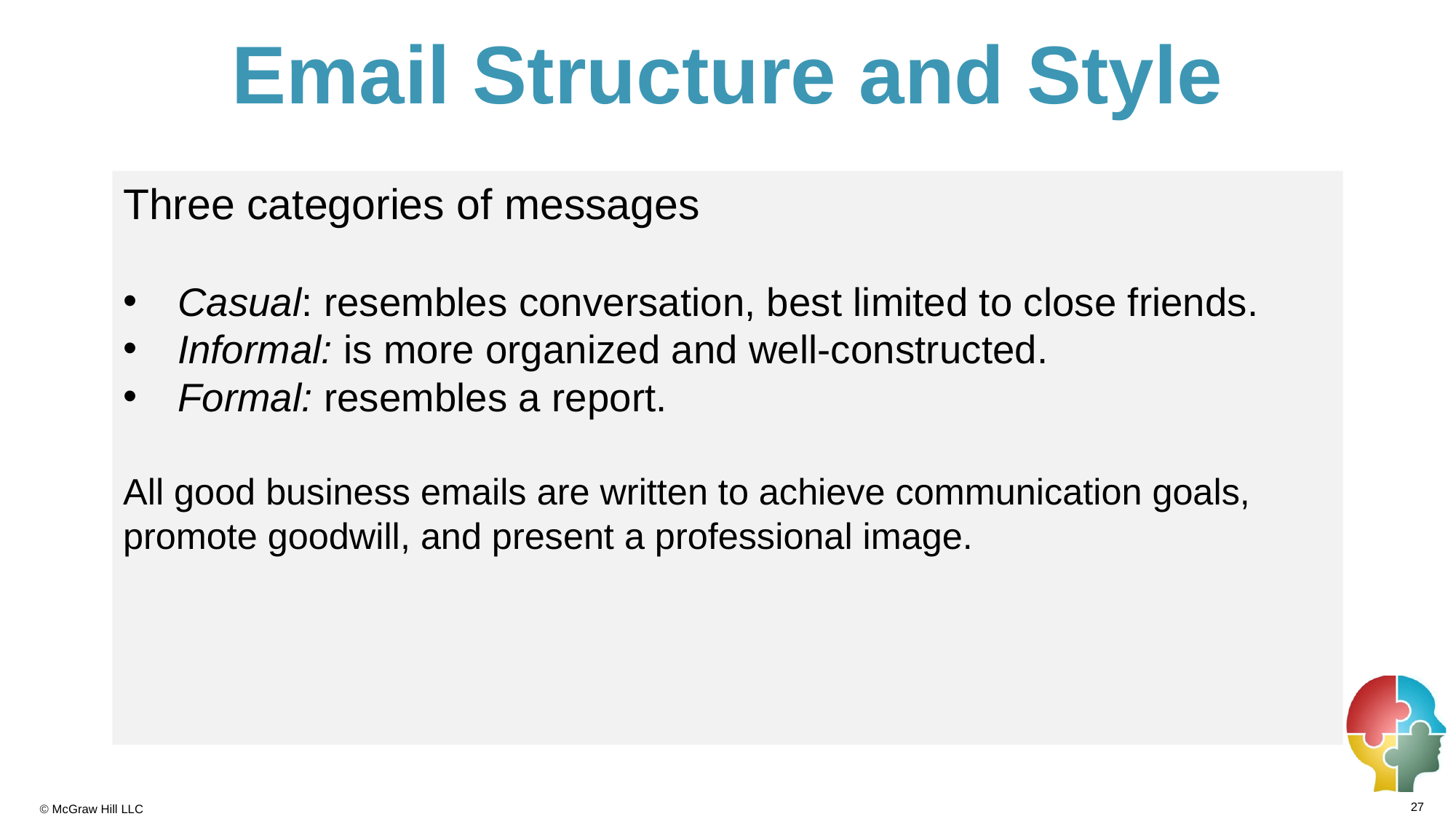

# Email Structure and Style
Three categories of messages
Casual: resembles conversation, best limited to close friends.
Informal: is more organized and well-constructed.
Formal: resembles a report.
All good business emails are written to achieve communication goals, promote goodwill, and present a professional image.
27